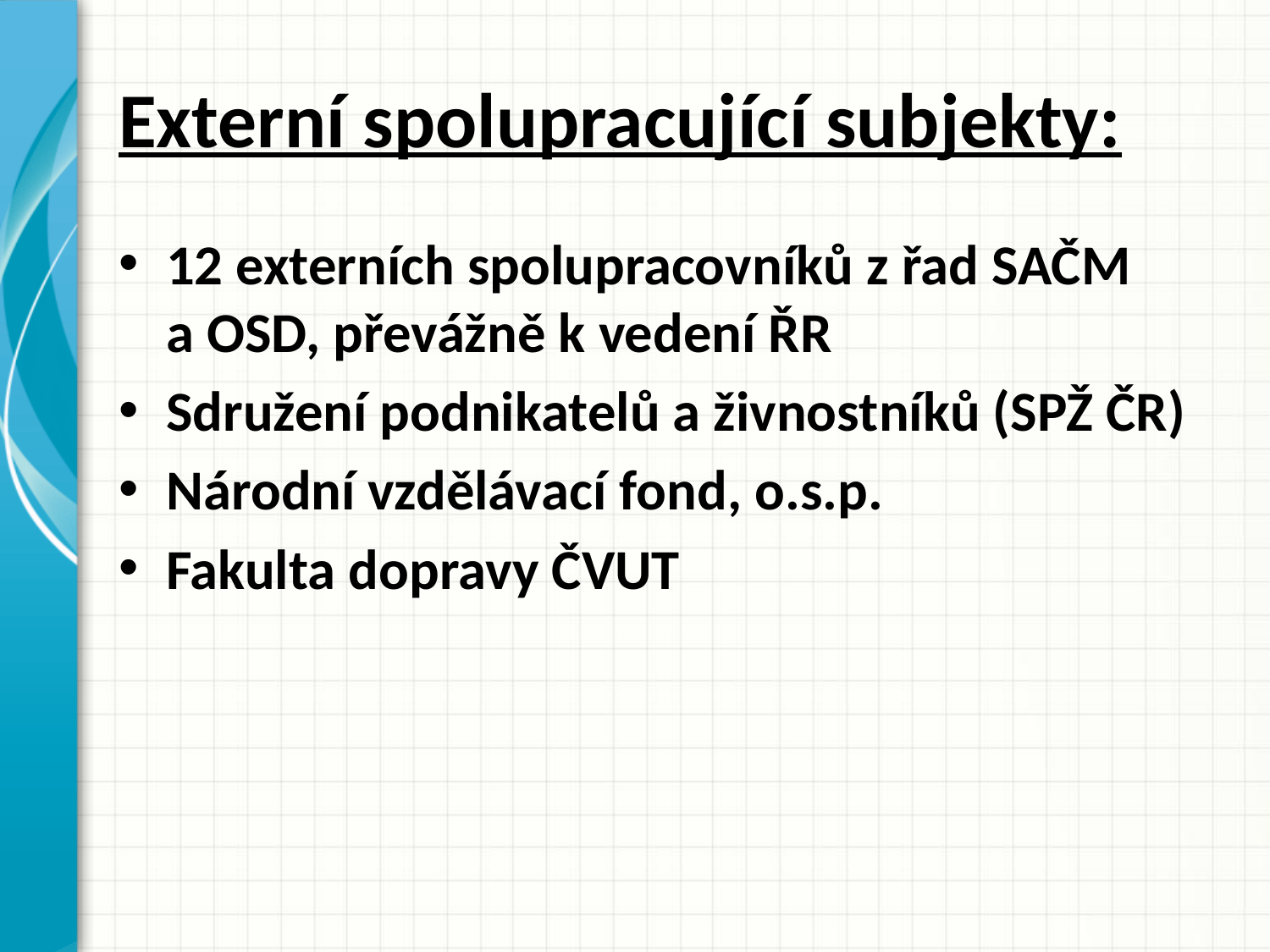

# Externí spolupracující subjekty:
12 externích spolupracovníků z řad SAČM
a OSD, převážně k vedení ŘR
Sdružení podnikatelů a živnostníků (SPŽ ČR)
Národní vzdělávací fond, o.s.p.
Fakulta dopravy ČVUT